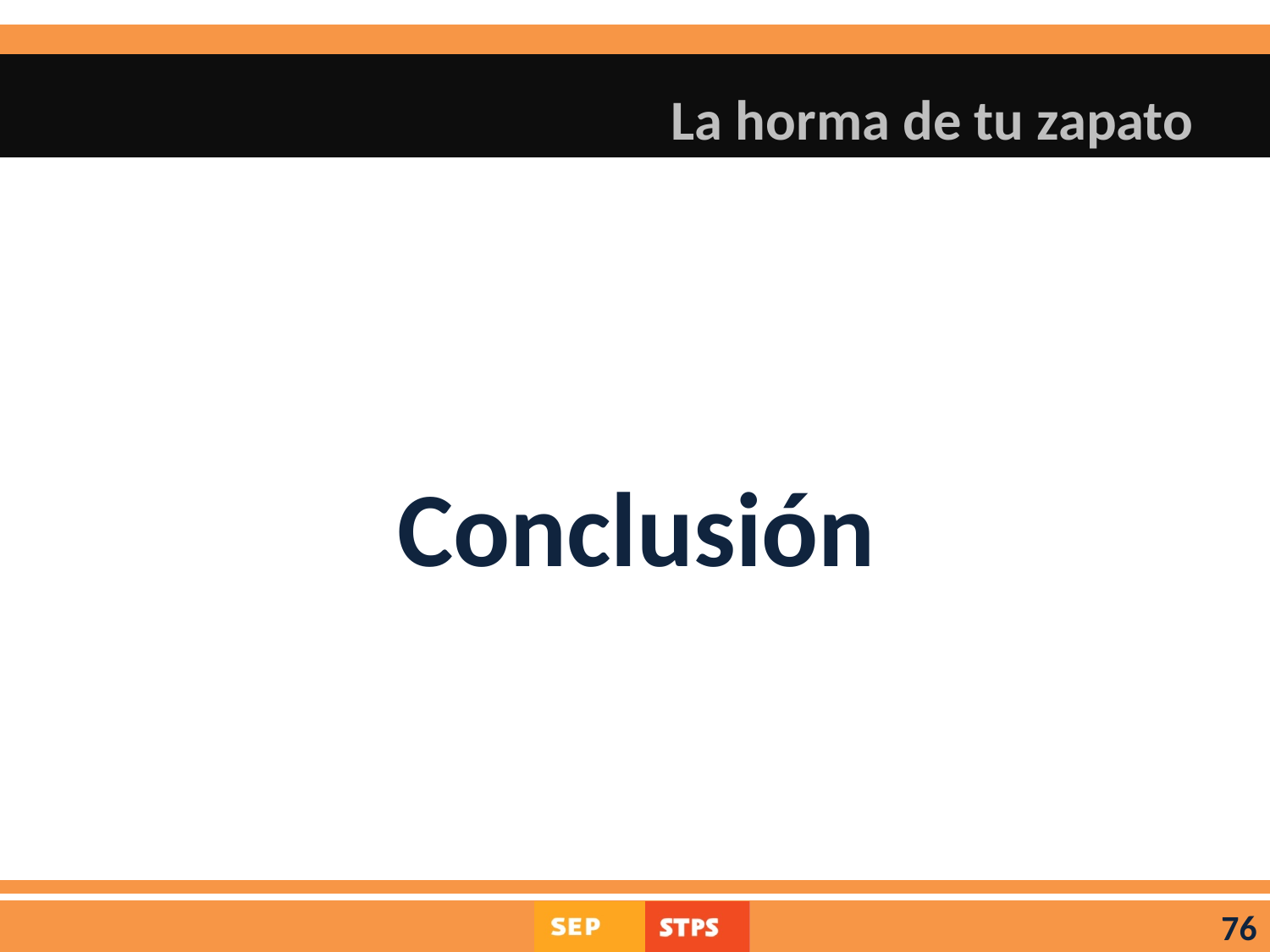

# La horma de tu zapato
Conclusión

76